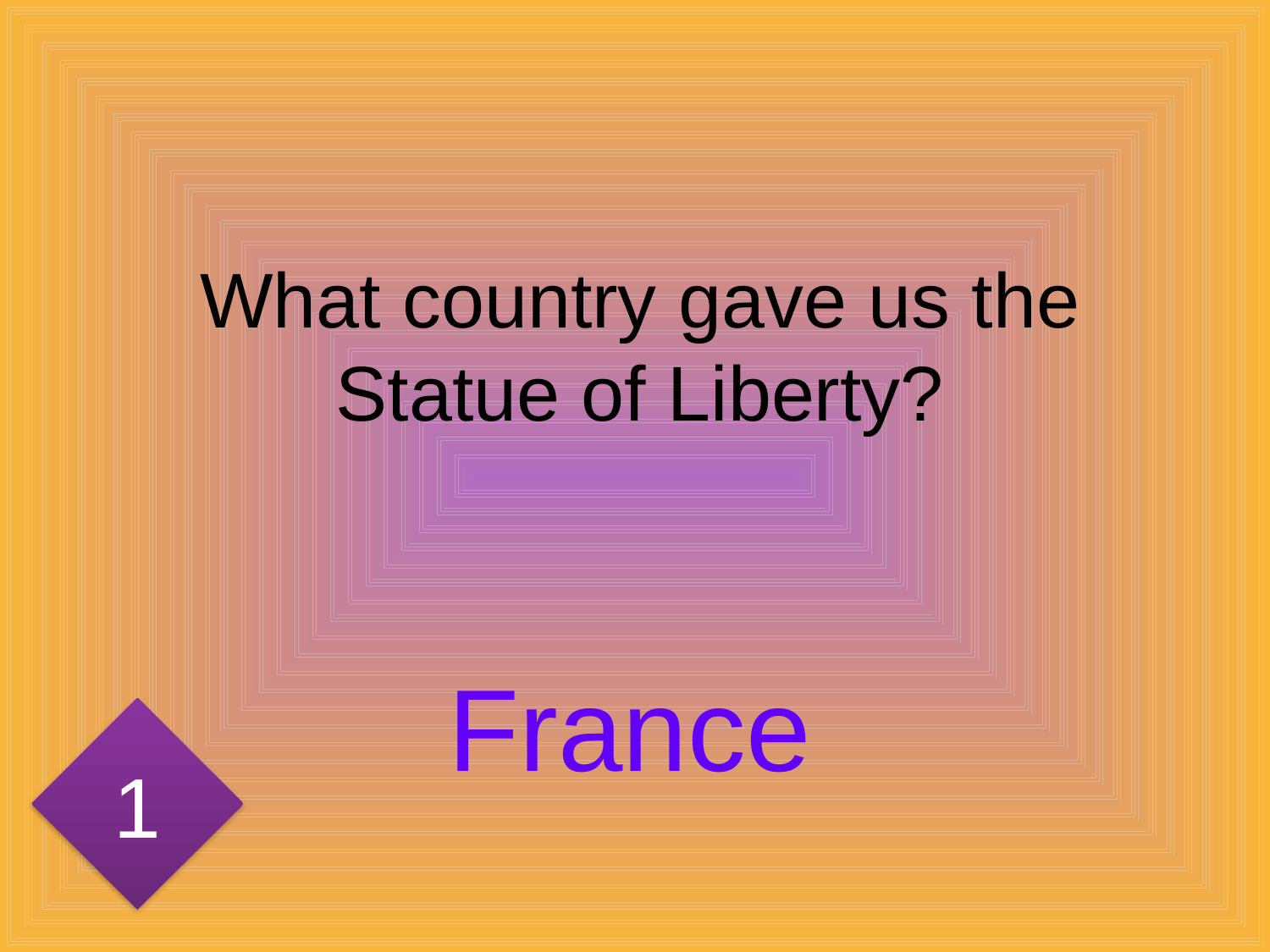

# What country gave us the Statue of Liberty?
France
1